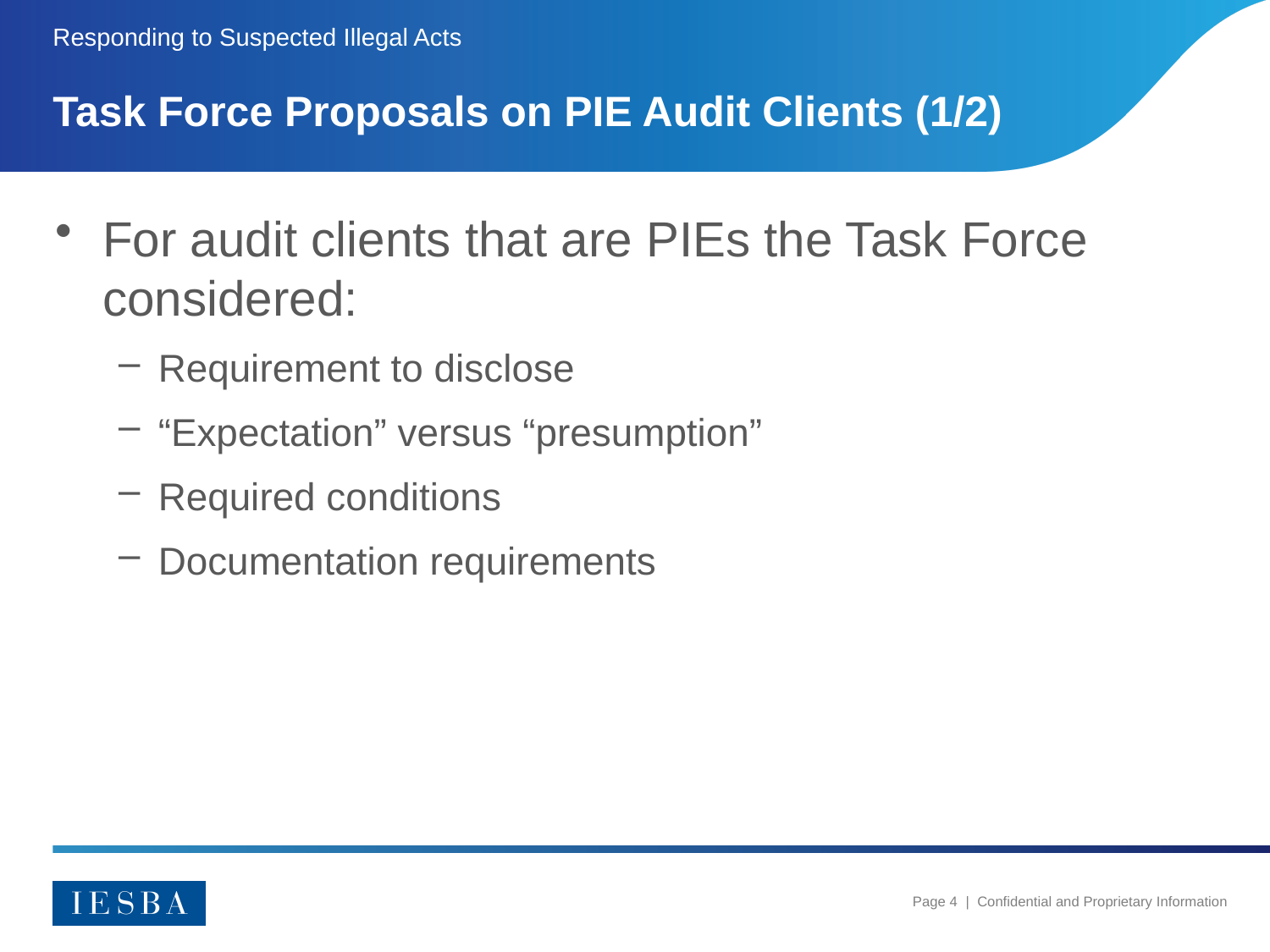

Responding to Suspected Illegal Acts

# Task Force Proposals on PIE Audit Clients (1/2)
For audit clients that are PIEs the Task Force considered:
Requirement to disclose
“Expectation” versus “presumption”
Required conditions
Documentation requirements